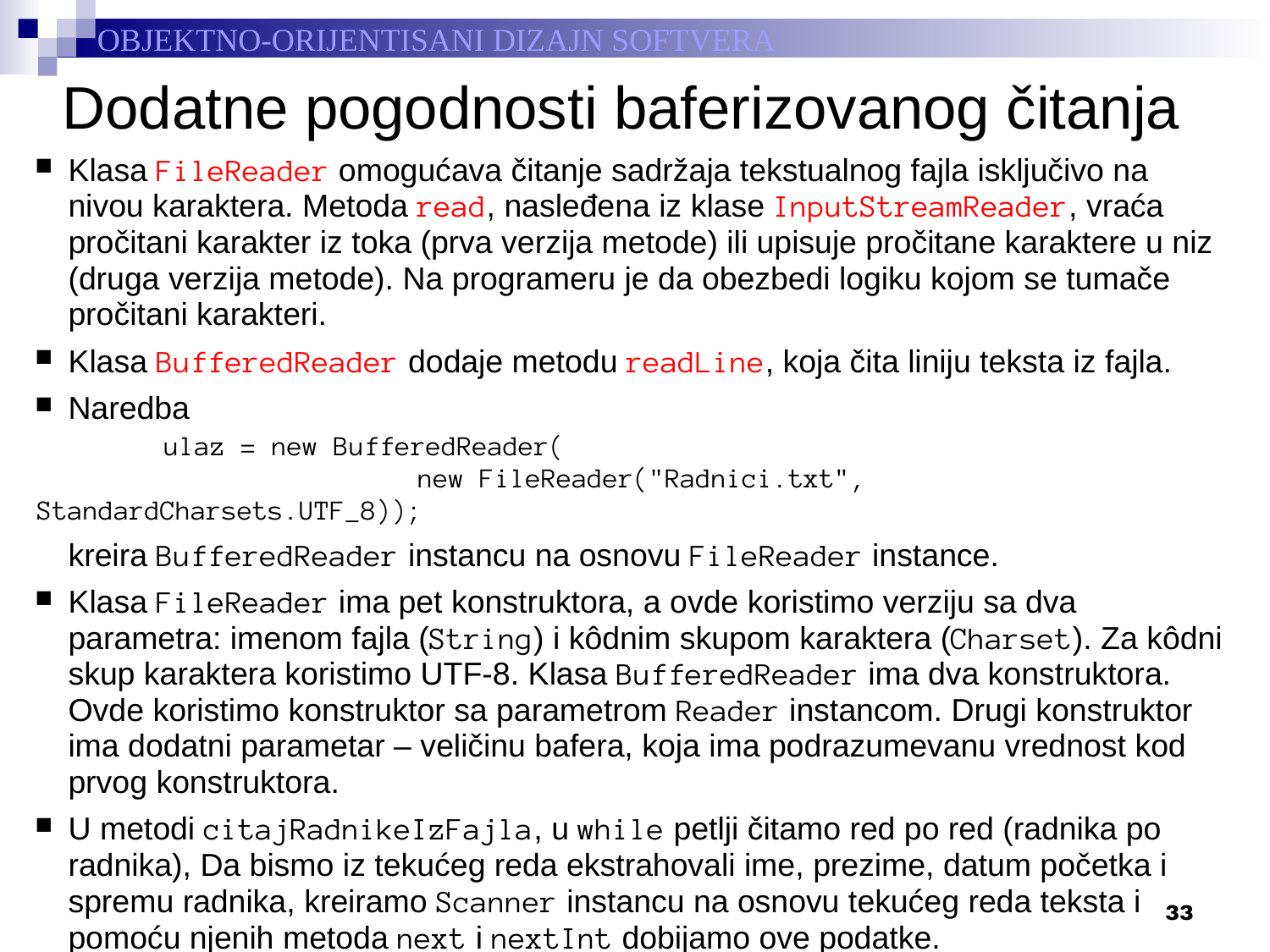

# Dodatne pogodnosti baferizovanog čitanja
Klasa FileReader omogućava čitanje sadržaja tekstualnog fajla isključivo na nivou karaktera. Metoda read, nasleđena iz klase InputStreamReader, vraća pročitani karakter iz toka (prva verzija metode) ili upisuje pročitane karaktere u niz (druga verzija metode). Na programeru je da obezbedi logiku kojom se tumače pročitani karakteri.
Klasa BufferedReader dodaje metodu readLine, koja čita liniju teksta iz fajla.
Naredba
		ulaz = new BufferedReader(
				new FileReader("Radnici.txt", StandardCharsets.UTF_8));
	kreira BufferedReader instancu na osnovu FileReader instance.
Klasa FileReader ima pet konstruktora, a ovde koristimo verziju sa dva parametra: imenom fajla (String) i kôdnim skupom karaktera (Charset). Za kôdni skup karaktera koristimo UTF-8. Klasa BufferedReader ima dva konstruktora. Ovde koristimo konstruktor sa parametrom Reader instancom. Drugi konstruktor ima dodatni parametar – veličinu bafera, koja ima podrazumevanu vrednost kod prvog konstruktora.
U metodi citajRadnikeIzFajla, u while petlji čitamo red po red (radnika po radnika), Da bismo iz tekućeg reda ekstrahovali ime, prezime, datum početka i spremu radnika, kreiramo Scanner instancu na osnovu tekućeg reda teksta i pomoću njenih metoda next i nextInt dobijamo ove podatke.
33